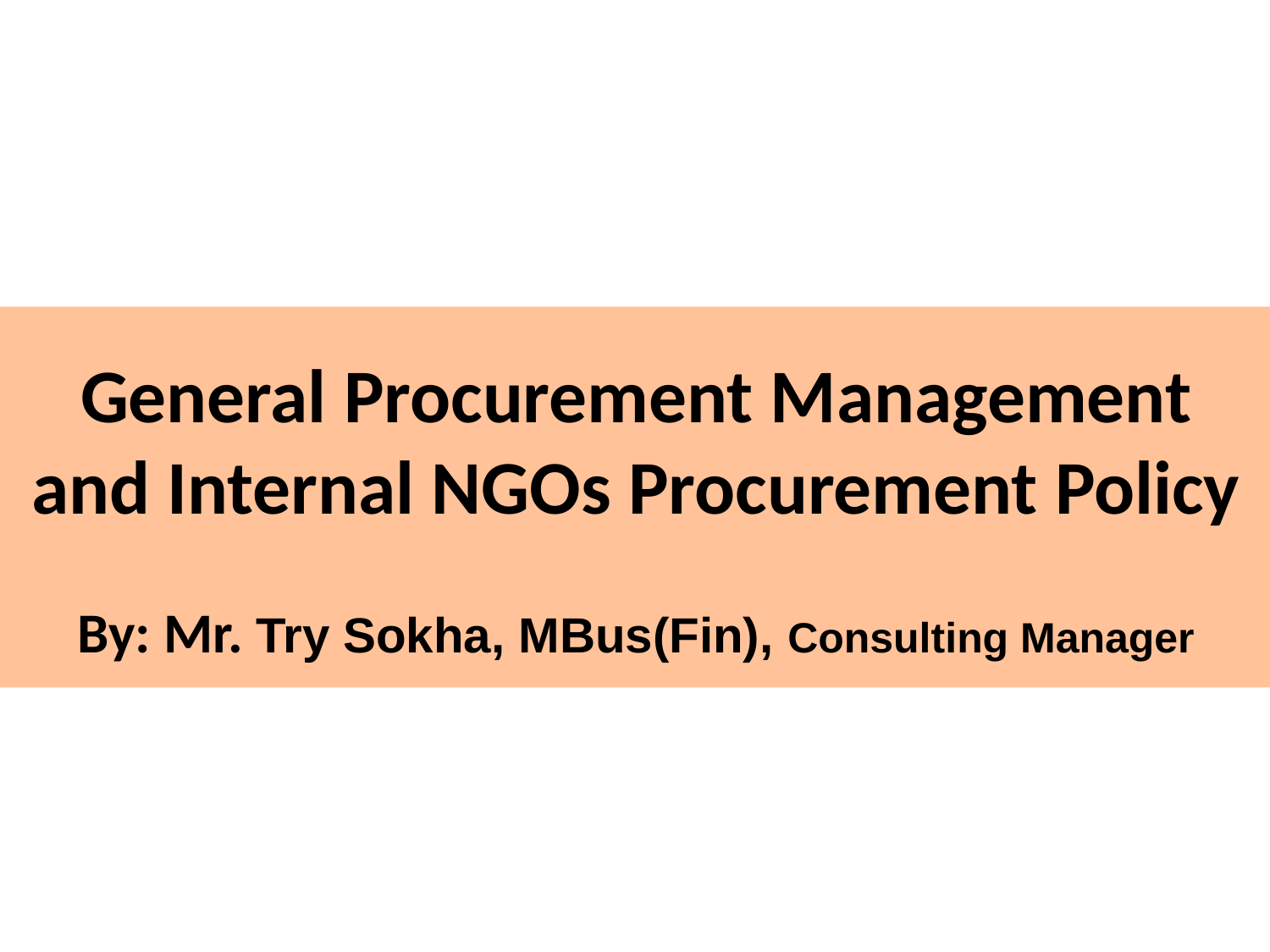

# General Procurement Management and Internal NGOs Procurement Policy By: Mr. Try Sokha, MBus(Fin), Consulting Manager